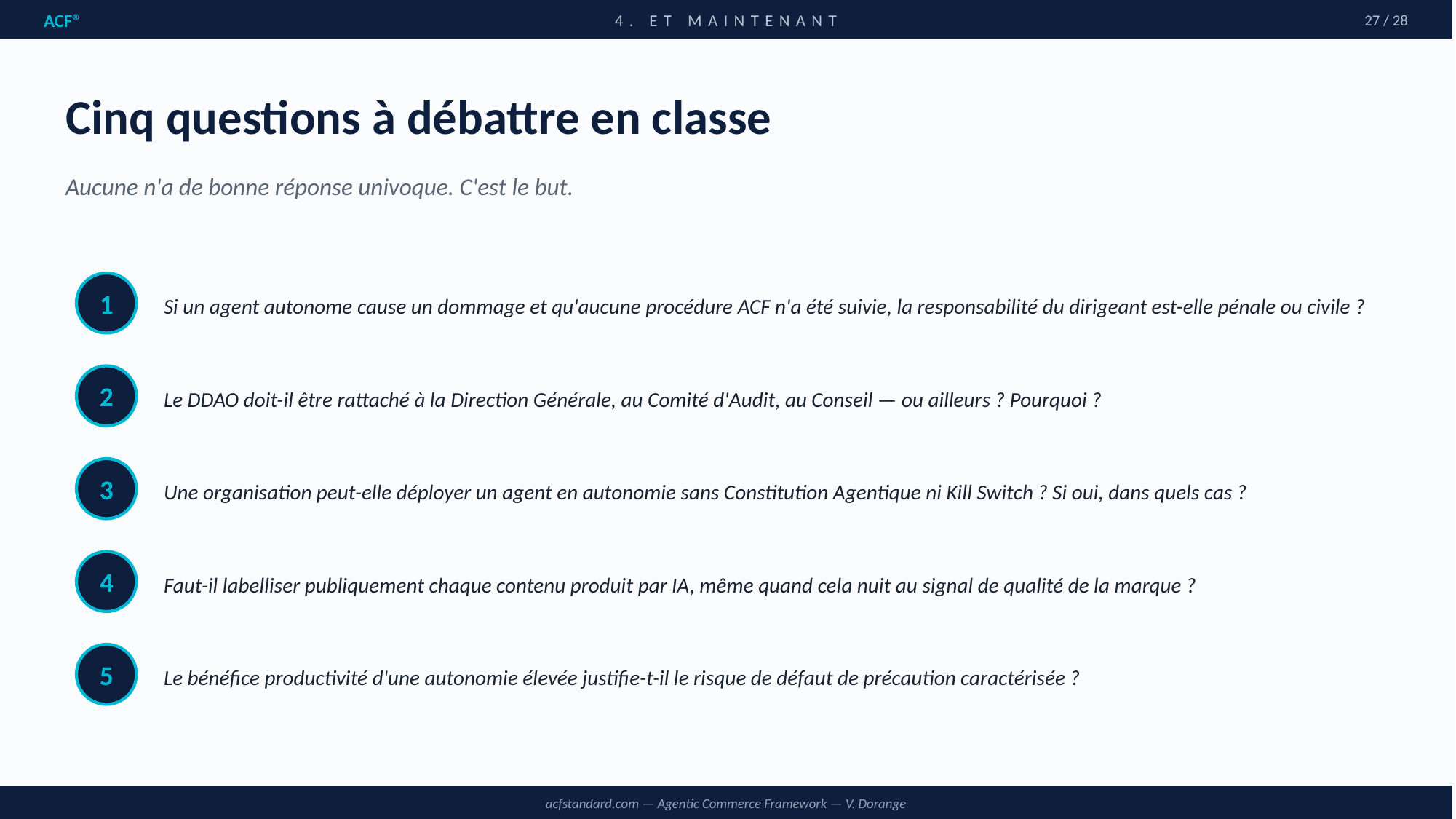

ACF®
4. ET MAINTENANT
27 / 28
Cinq questions à débattre en classe
Aucune n'a de bonne réponse univoque. C'est le but.
Si un agent autonome cause un dommage et qu'aucune procédure ACF n'a été suivie, la responsabilité du dirigeant est-elle pénale ou civile ?

1
Le DDAO doit-il être rattaché à la Direction Générale, au Comité d'Audit, au Conseil — ou ailleurs ? Pourquoi ?

2
Une organisation peut-elle déployer un agent en autonomie sans Constitution Agentique ni Kill Switch ? Si oui, dans quels cas ?

3
Faut-il labelliser publiquement chaque contenu produit par IA, même quand cela nuit au signal de qualité de la marque ?

4
Le bénéfice productivité d'une autonomie élevée justifie-t-il le risque de défaut de précaution caractérisée ?

5

acfstandard.com — Agentic Commerce Framework — V. Dorange